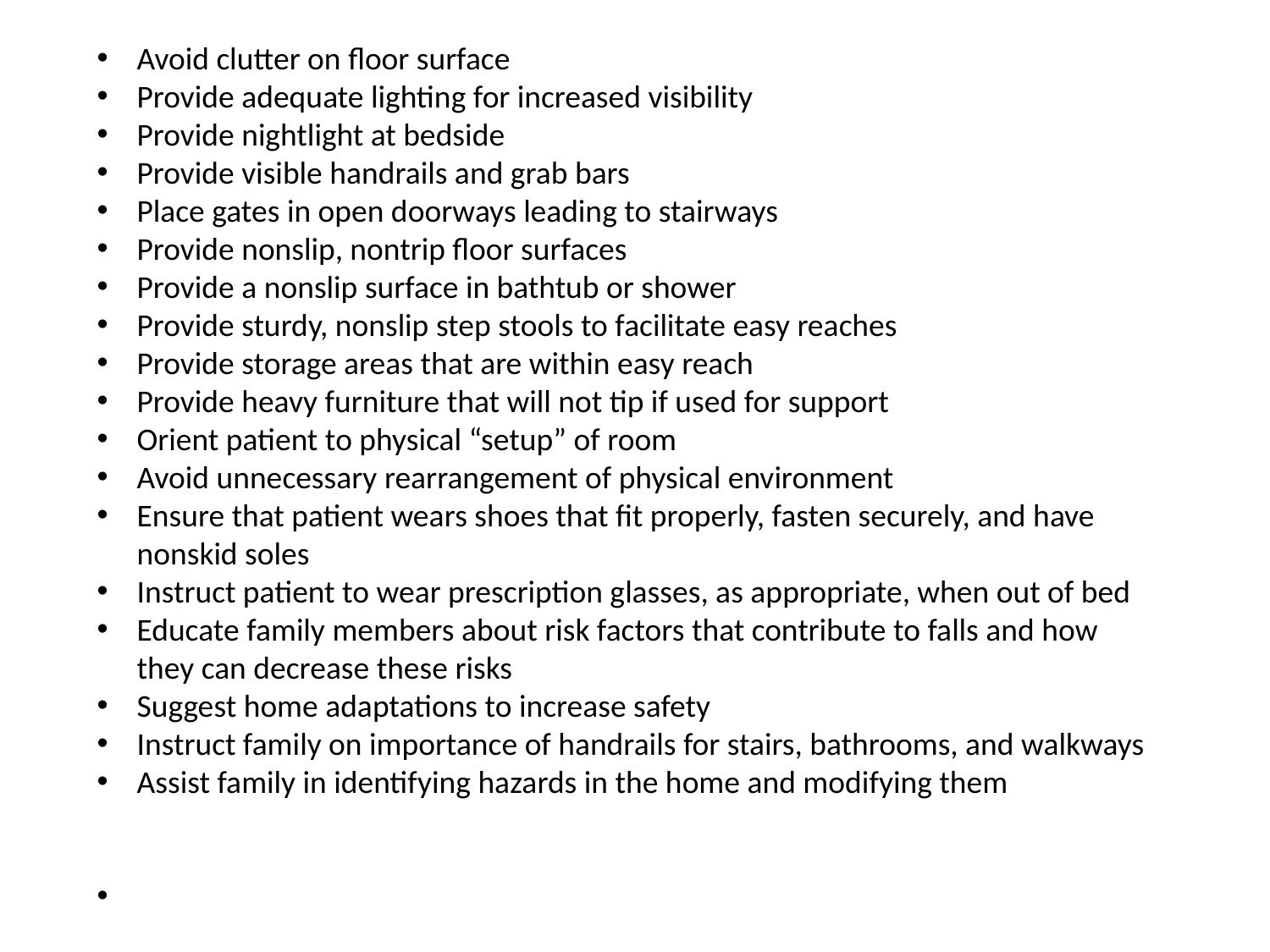

Avoid clutter on floor surface
Provide adequate lighting for increased visibility
Provide nightlight at bedside
Provide visible handrails and grab bars
Place gates in open doorways leading to stairways
Provide nonslip, nontrip floor surfaces
Provide a nonslip surface in bathtub or shower
Provide sturdy, nonslip step stools to facilitate easy reaches
Provide storage areas that are within easy reach
Provide heavy furniture that will not tip if used for support
Orient patient to physical “setup” of room
Avoid unnecessary rearrangement of physical environment
Ensure that patient wears shoes that fit properly, fasten securely, and have nonskid soles
Instruct patient to wear prescription glasses, as appropriate, when out of bed
Educate family members about risk factors that contribute to falls and how they can decrease these risks
Suggest home adaptations to increase safety
Instruct family on importance of handrails for stairs, bathrooms, and walkways
Assist family in identifying hazards in the home and modifying them